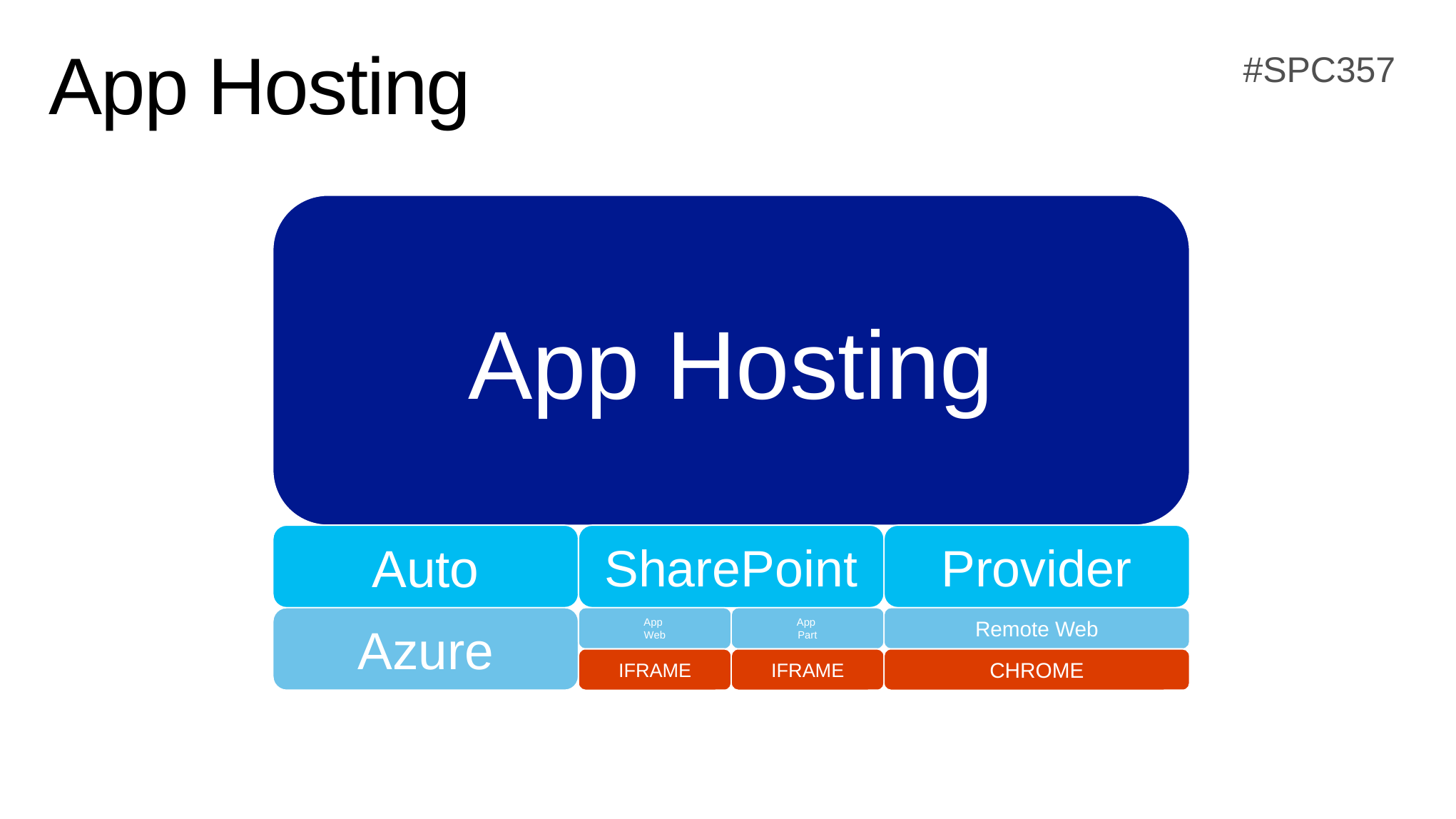

# App Hosting
#SPC357
App Hosting
Auto
Azure
SharePoint
Provider
App
Web
Remote Web
App
Part
IFRAME
IFRAME
CHROME